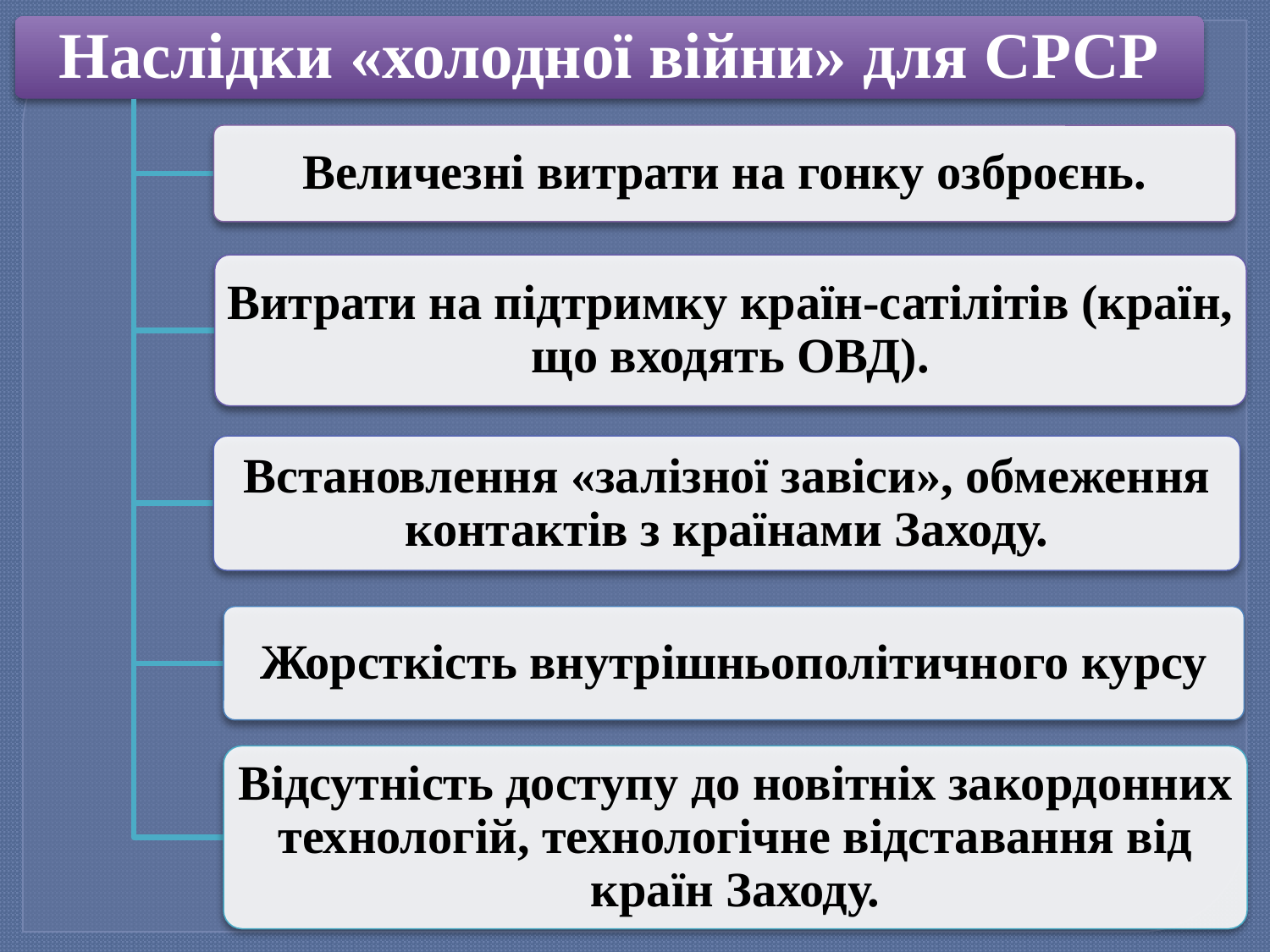

Наслідки «холодної війни» для СРСР
Величезні витрати на гонку озброєнь.
Витрати на підтримку країн-сатілітів (країн, що входять ОВД).
Встановлення «залізної завіси», обмеження контактів з країнами Заходу.
Жорсткість внутрішньополітичного курсу
Відсутність доступу до новітніх закордонних технологій, технологічне відставання від країн Заходу.